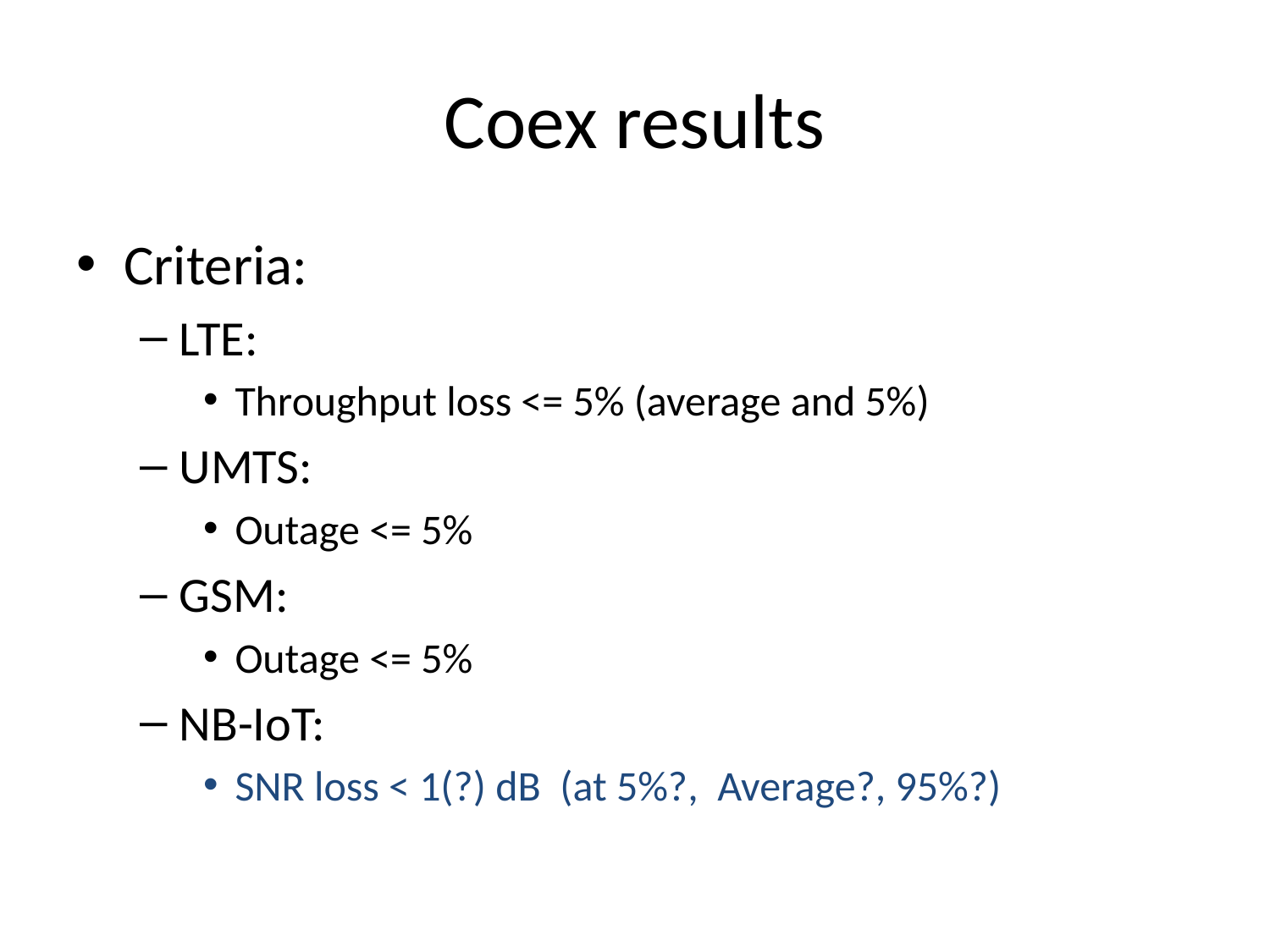

# Coex results
Criteria:
LTE:
Throughput loss <= 5% (average and 5%)
UMTS:
Outage <= 5%
GSM:
Outage <= 5%
NB-IoT:
SNR loss < 1(?) dB  (at 5%?,  Average?, 95%?)